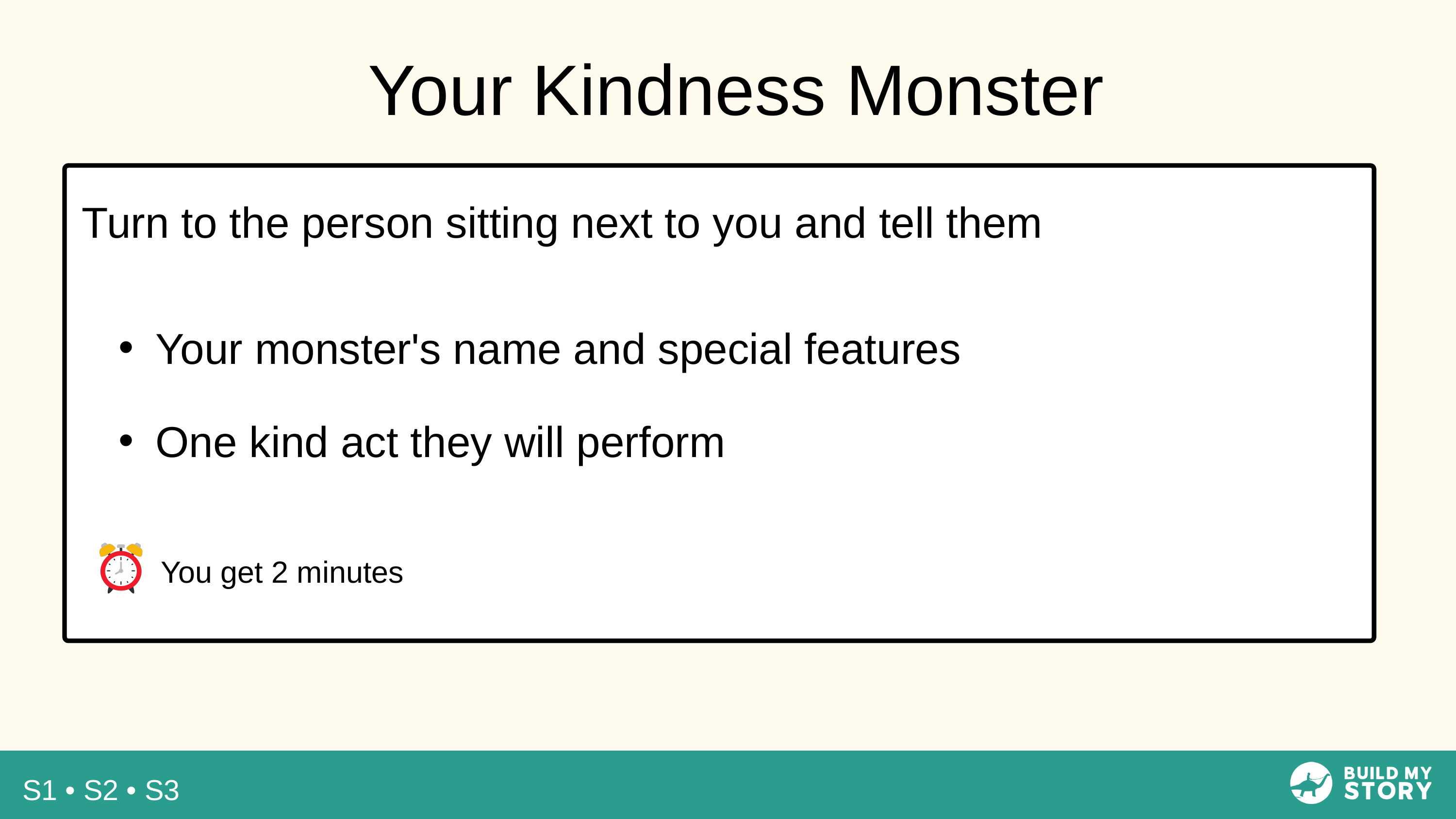

Your Kindness Monster

Turn to the person sitting next to you and tell them
Your monster's name and special features
One kind act they will perform

You get 2 minutes

S1 • S2 • S3